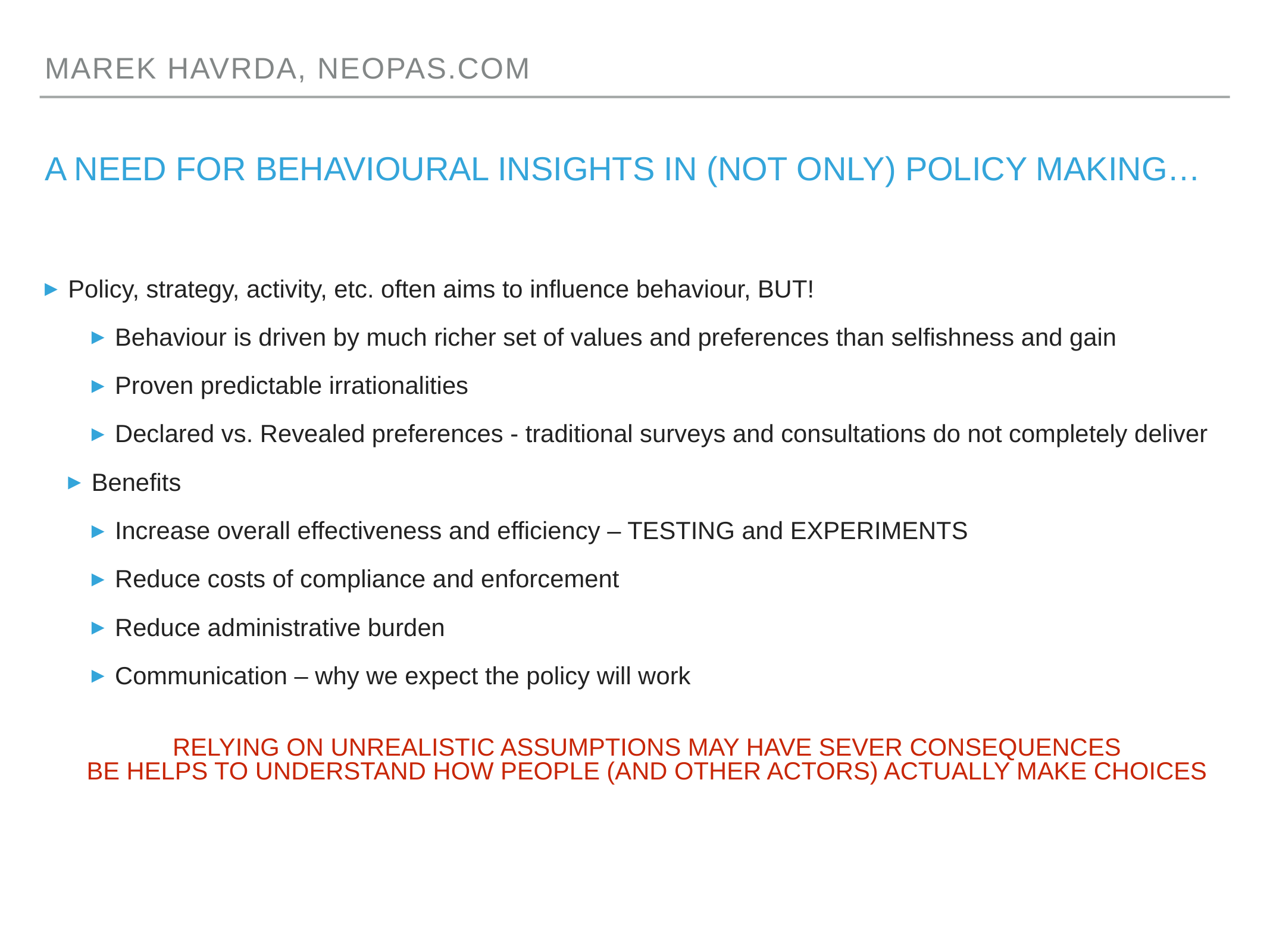

Marek havrda, neopas.com
# A need for Behavioural insights in (not only) policy making…
Policy, strategy, activity, etc. often aims to influence behaviour, BUT!
Behaviour is driven by much richer set of values and preferences than selfishness and gain
Proven predictable irrationalities
Declared vs. Revealed preferences - traditional surveys and consultations do not completely deliver
Benefits
Increase overall effectiveness and efficiency – TESTING and EXPERIMENTS
Reduce costs of compliance and enforcement
Reduce administrative burden
Communication – why we expect the policy will work

Relying on unrealistic assumptions may have sever consequences
BE helps to understand How people (and other actors) actually make choices